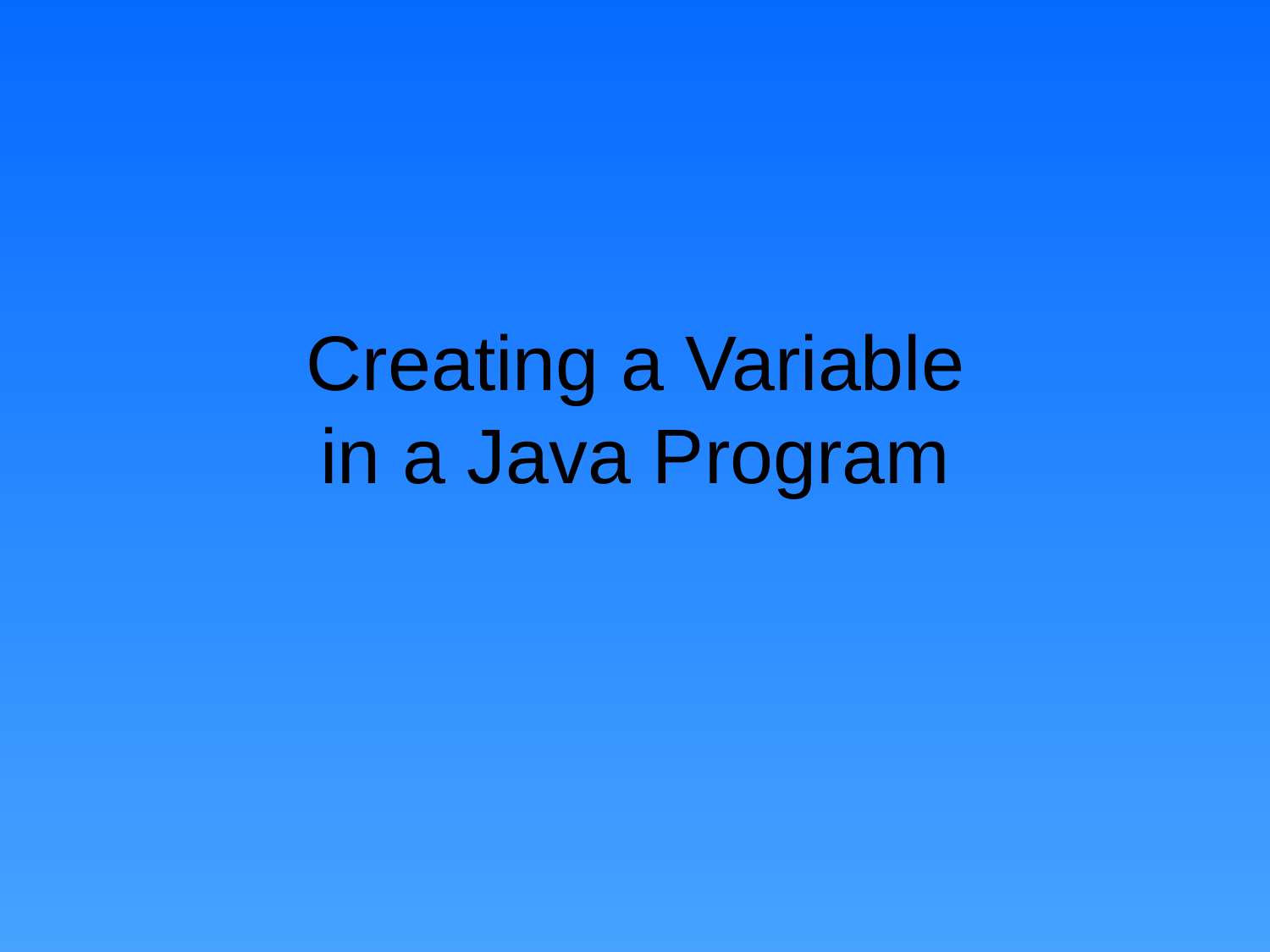

Creating a Variable
in a Java Program